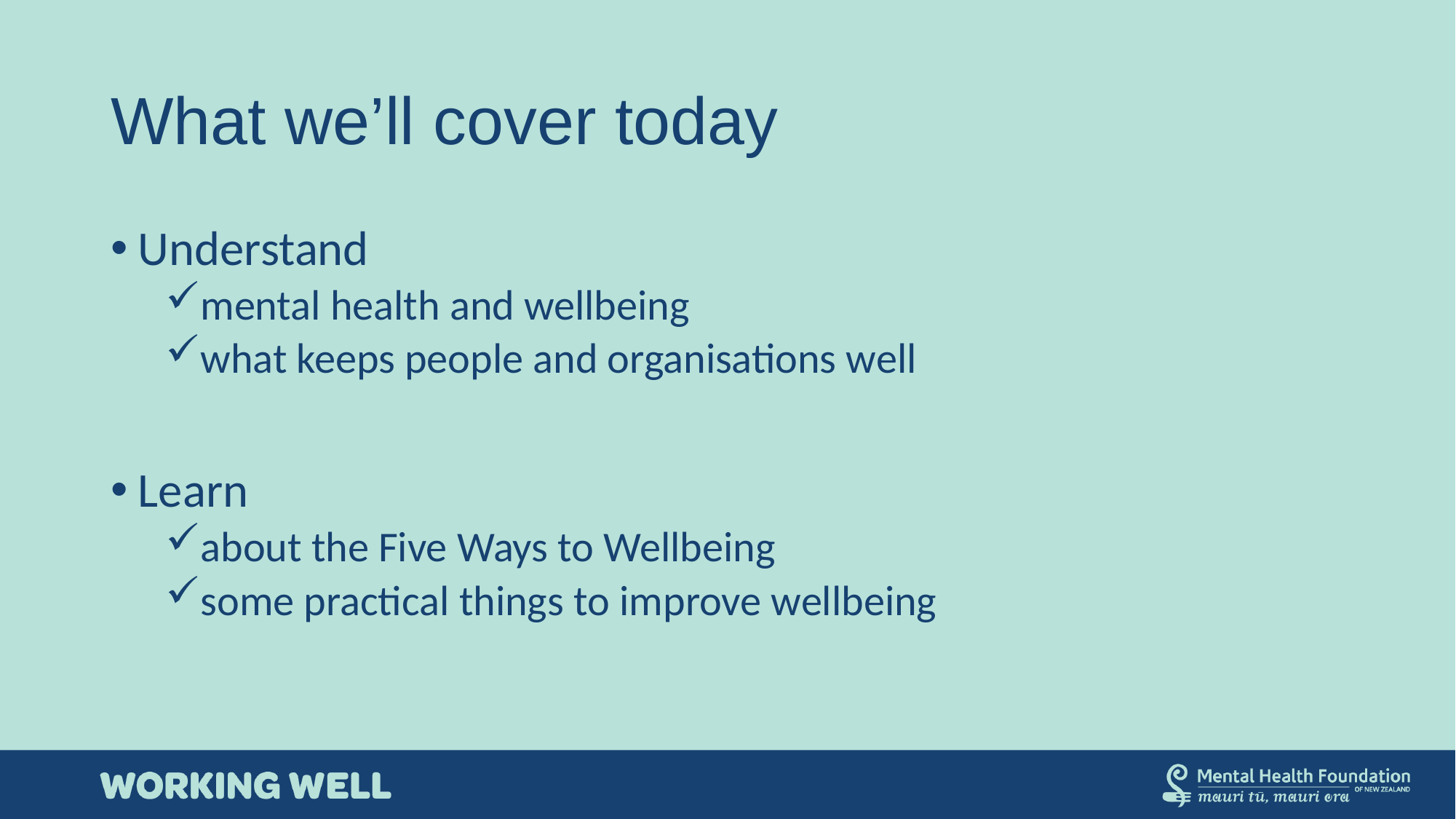

# What we’ll cover today
Understand
mental health and wellbeing
what keeps people and organisations well

Learn
about the Five Ways to Wellbeing
some practical things to improve wellbeing